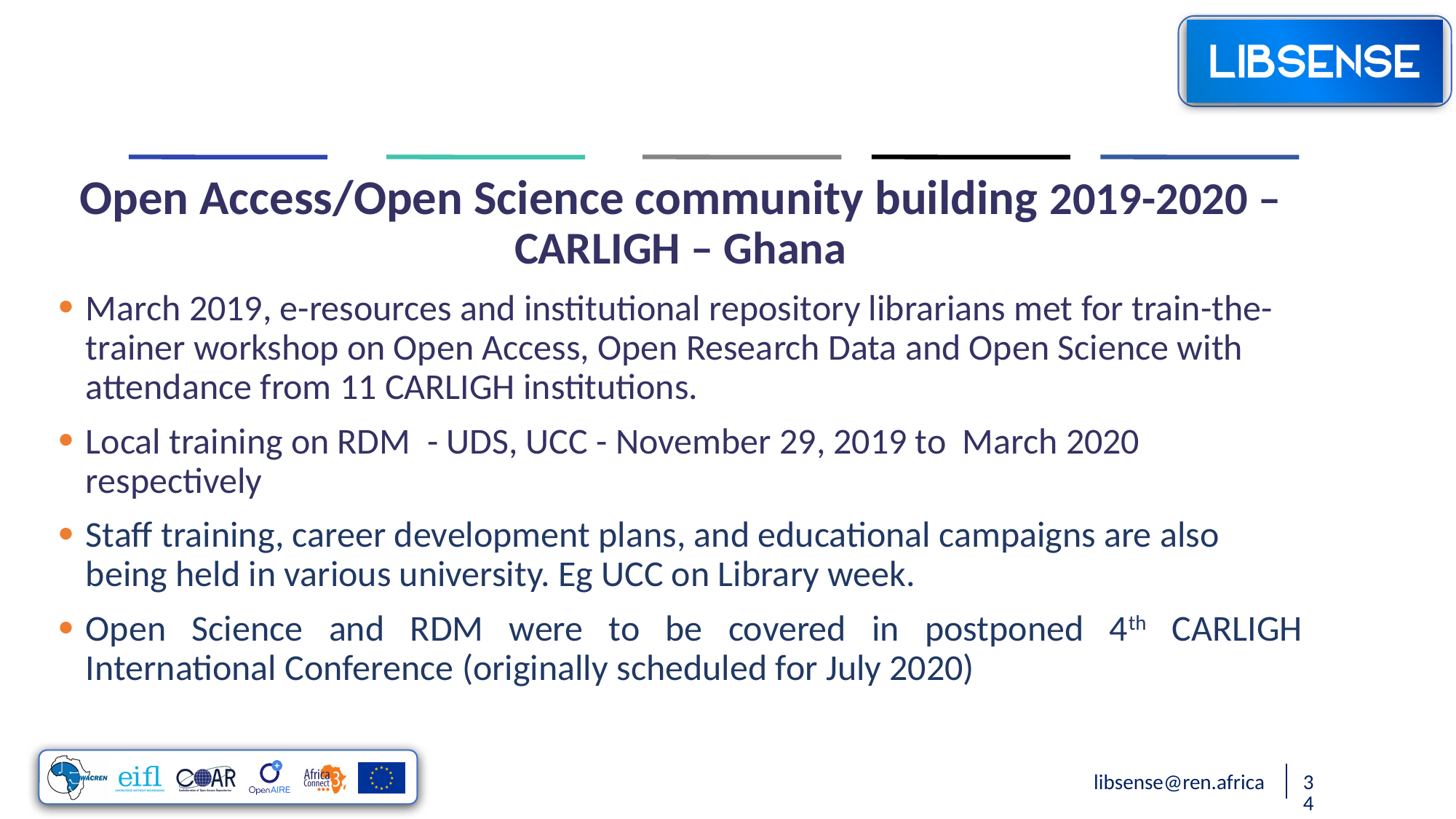

Open Access/Open Science community building 2019-2020 – CARLIGH – Ghana
March 2019, e-resources and institutional repository librarians met for train-the-trainer workshop on Open Access, Open Research Data and Open Science with attendance from 11 CARLIGH institutions.
Local training on RDM  - UDS, UCC - November 29, 2019 to  March 2020 respectively
Staff training, career development plans, and educational campaigns are also being held in various university. Eg UCC on Library week.
Open Science and RDM were to be covered in postponed 4th CARLIGH International Conference (originally scheduled for July 2020)

libsense@ren.africa
34